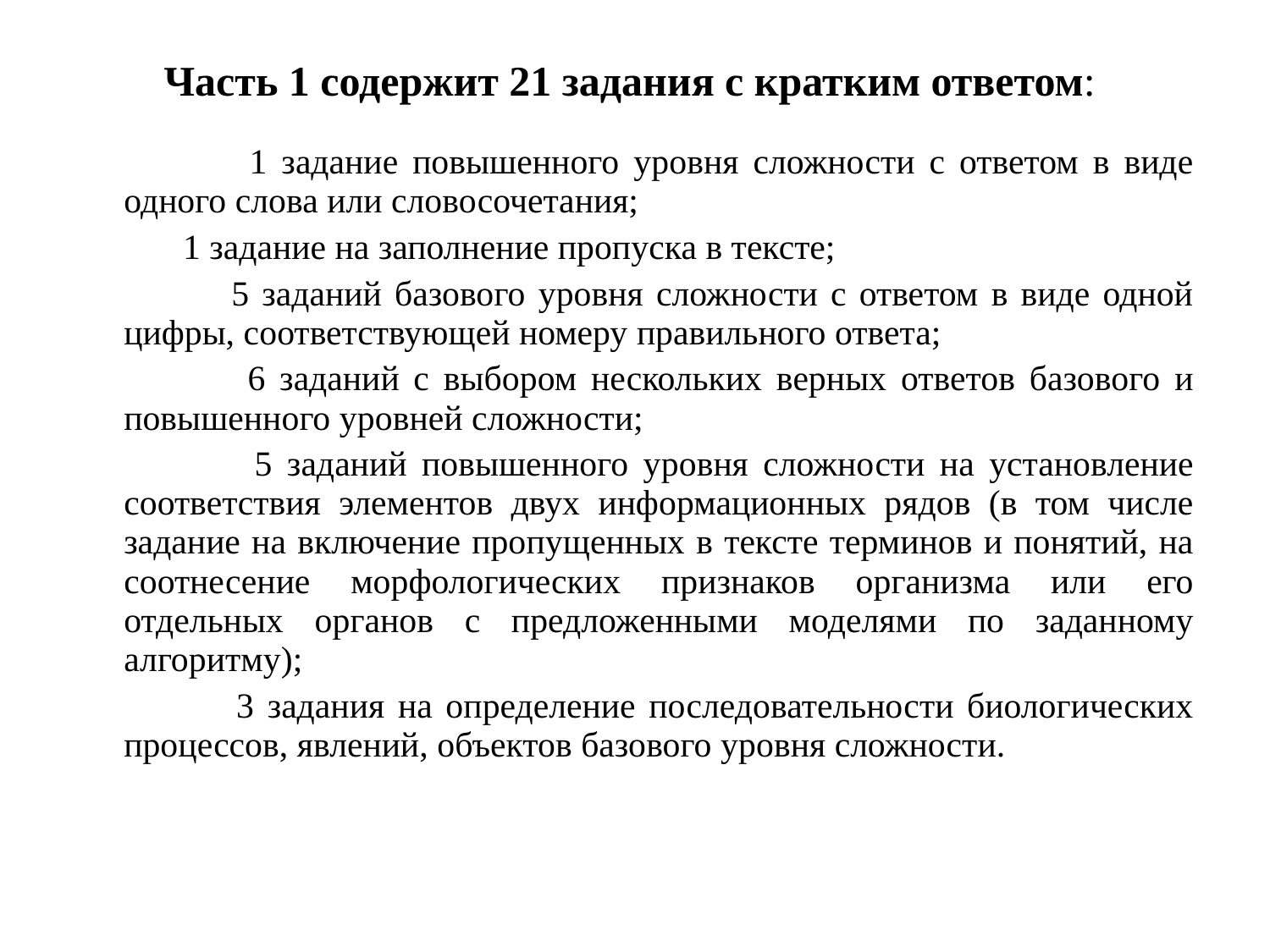

# Часть 1 содержит 21 задания с кратким ответом:
            1 задание повышенного уровня сложности с ответом в виде одного слова или словосочетания;
            1 задание на заполнение пропуска в тексте;
            5 заданий базового уровня сложности с ответом в виде одной цифры, соответствующей номеру правильного ответа;
            6 заданий с выбором нескольких верных ответов базового и повышенного уровней сложности;
            5 заданий повышенного уровня сложности на установление соответствия элементов двух информационных рядов (в том числе задание на включение пропущенных в тексте терминов и понятий, на соотнесение морфологических признаков организма или его отдельных органов с предложенными моделями по заданному алгоритму);
            3 задания на определение последовательности биологических процессов, явлений, объектов базового уровня сложности.